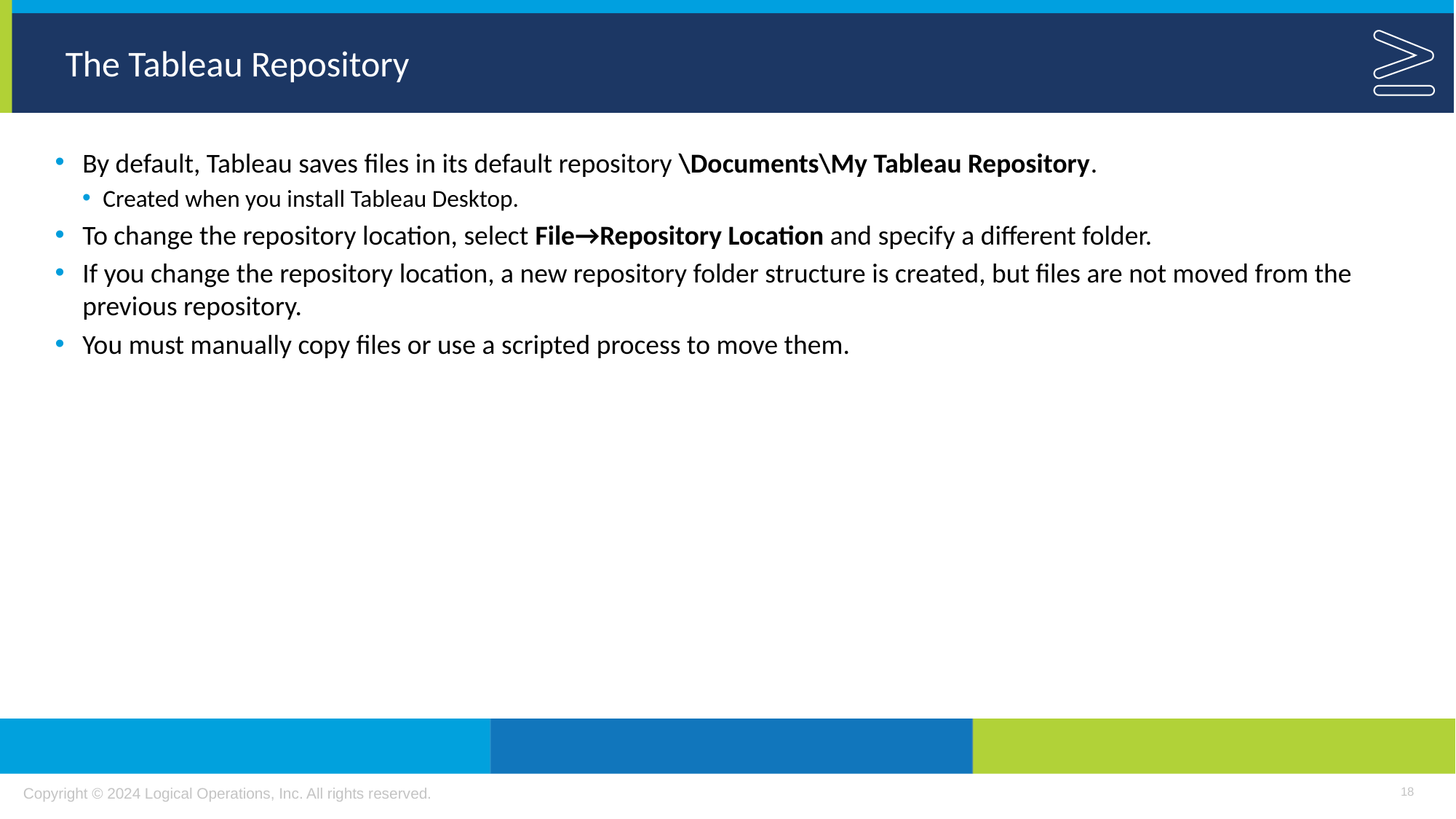

# The Tableau Repository
By default, Tableau saves files in its default repository \Documents\My Tableau Repository.
Created when you install Tableau Desktop.
To change the repository location, select File→Repository Location and specify a different folder.
If you change the repository location, a new repository folder structure is created, but files are not moved from the previous repository.
You must manually copy files or use a scripted process to move them.
18